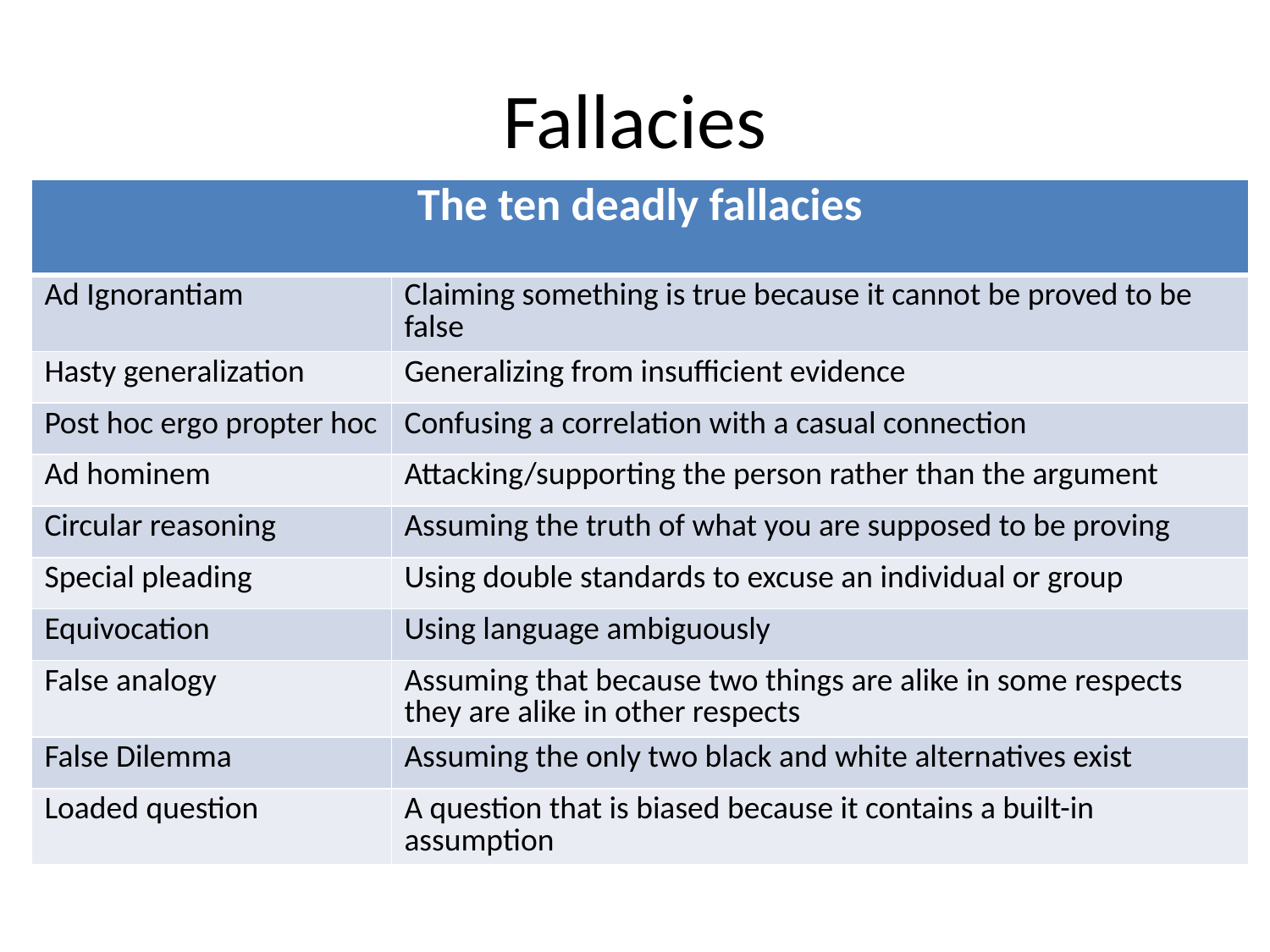

# Fallacies
| The ten deadly fallacies |  |
| --- | --- |
| Ad Ignorantiam | Claiming something is true because it cannot be proved to be false |
| Hasty generalization | Generalizing from insufficient evidence |
| Post hoc ergo propter hoc | Confusing a correlation with a casual connection |
| Ad hominem | Attacking/supporting the person rather than the argument |
| Circular reasoning | Assuming the truth of what you are supposed to be proving |
| Special pleading | Using double standards to excuse an individual or group |
| Equivocation | Using language ambiguously |
| False analogy | Assuming that because two things are alike in some respects they are alike in other respects |
| False Dilemma | Assuming the only two black and white alternatives exist |
| Loaded question | A question that is biased because it contains a built-in assumption |